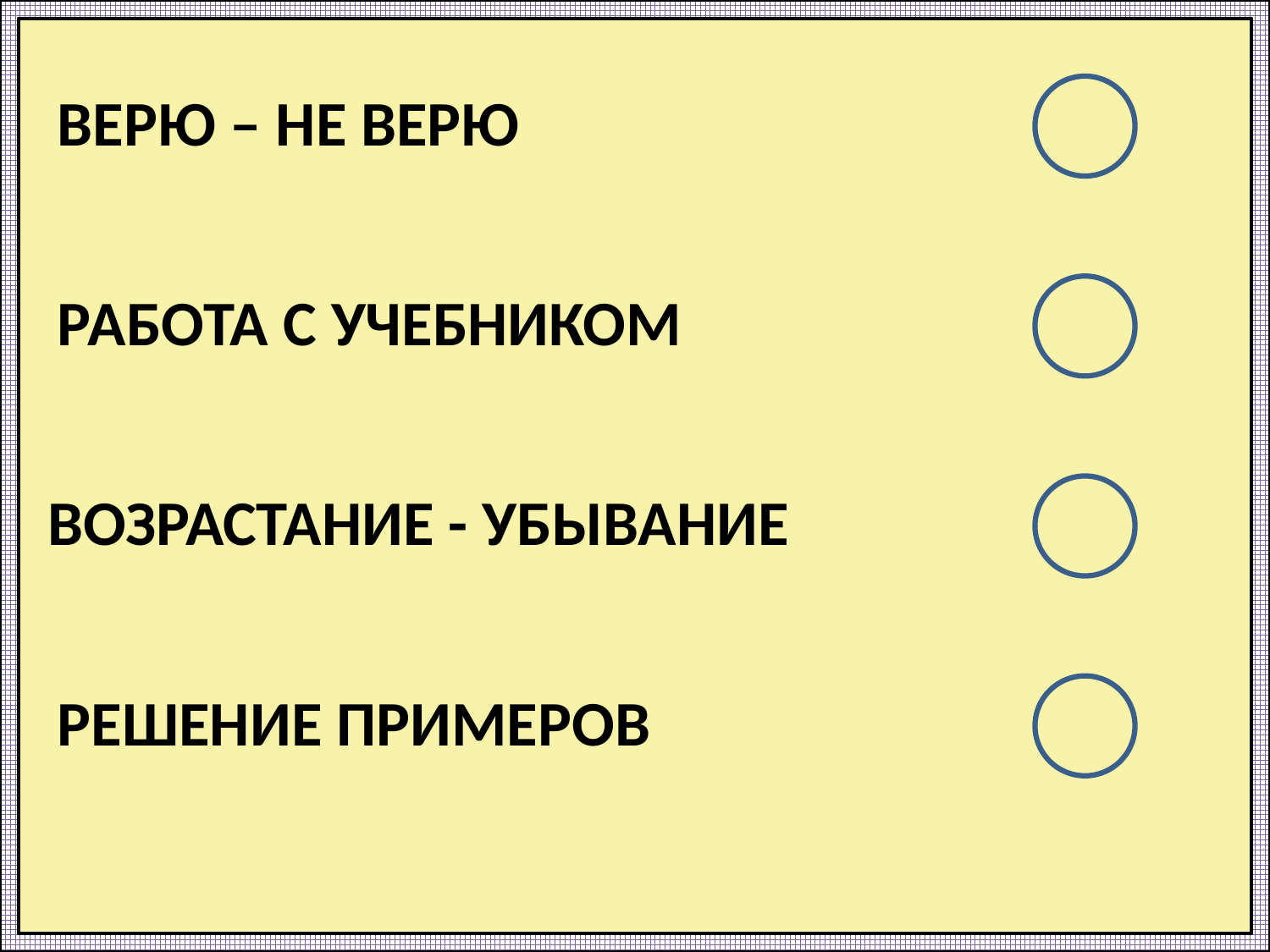

ВЕРЮ – НЕ ВЕРЮ

РАБОТА С УЧЕБНИКОМ

ВОЗРАСТАНИЕ - УБЫВАНИЕ

РЕШЕНИЕ ПРИМЕРОВ